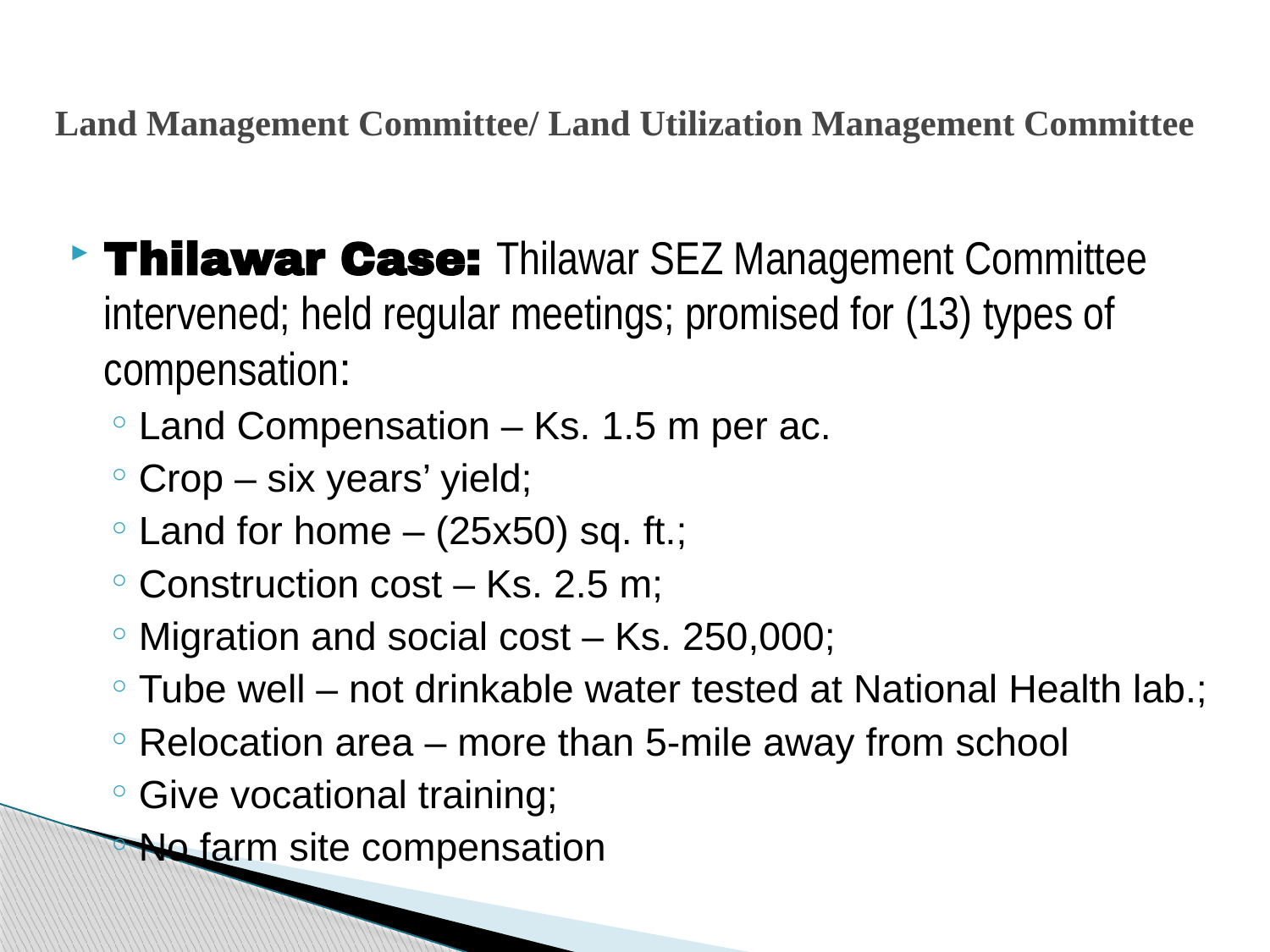

# Land Management Committee/ Land Utilization Management Committee
Thilawar Case: Thilawar SEZ Management Committee intervened; held regular meetings; promised for (13) types of compensation:
Land Compensation – Ks. 1.5 m per ac.
Crop – six years’ yield;
Land for home – (25x50) sq. ft.;
Construction cost – Ks. 2.5 m;
Migration and social cost – Ks. 250,000;
Tube well – not drinkable water tested at National Health lab.;
Relocation area – more than 5-mile away from school
Give vocational training;
No farm site compensation